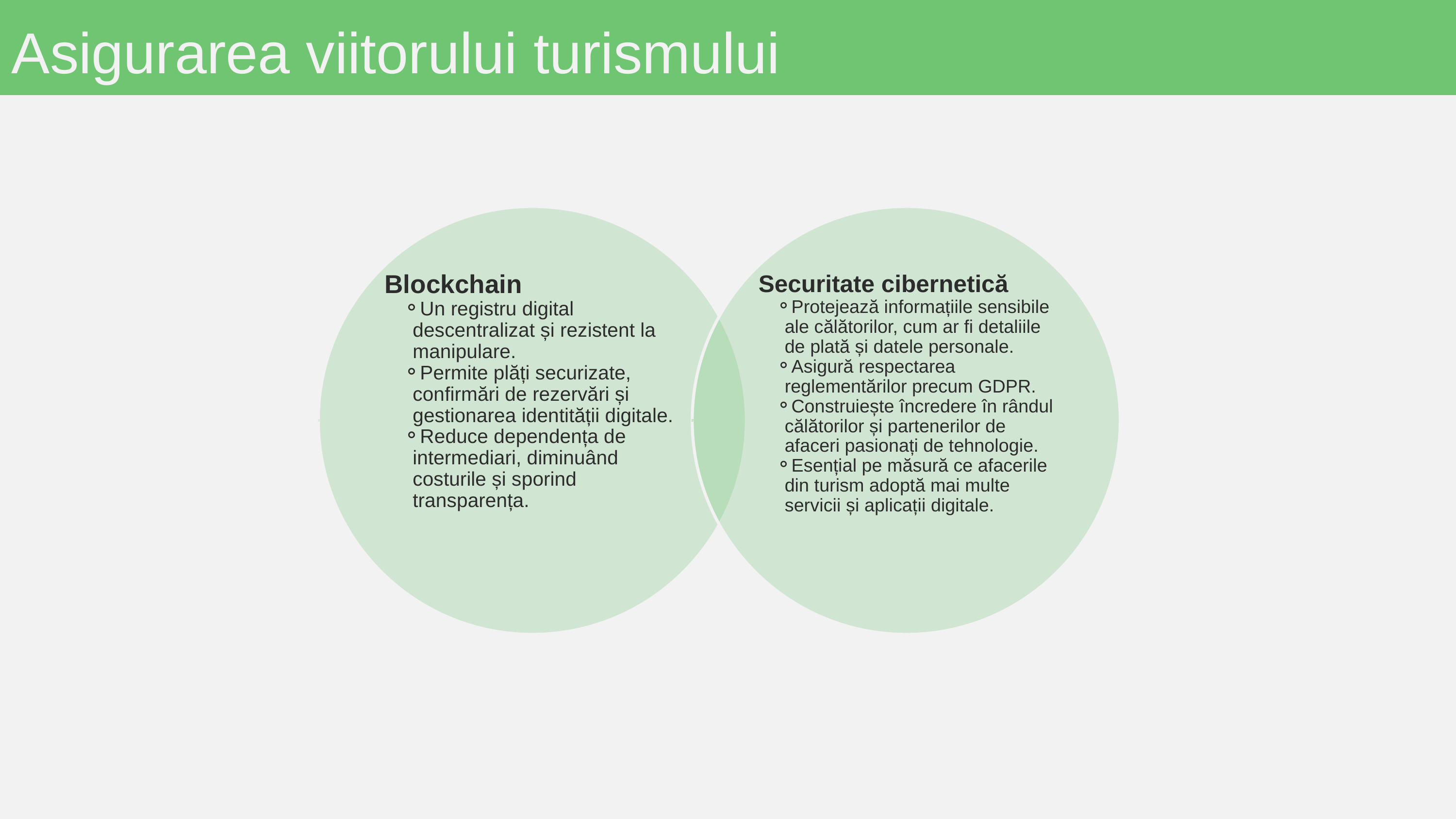

Asigurarea viitorului turismului

Blockchain
Un registru digital descentralizat și rezistent la manipulare.
Permite plăți securizate, confirmări de rezervări și gestionarea identității digitale.
Reduce dependența de intermediari, diminuând costurile și sporind transparența.
Securitate cibernetică
Protejează informațiile sensibile ale călătorilor, cum ar fi detaliile de plată și datele personale.
Asigură respectarea reglementărilor precum GDPR.
Construiește încredere în rândul călătorilor și partenerilor de afaceri pasionați de tehnologie.
Esențial pe măsură ce afacerile din turism adoptă mai multe servicii și aplicații digitale.